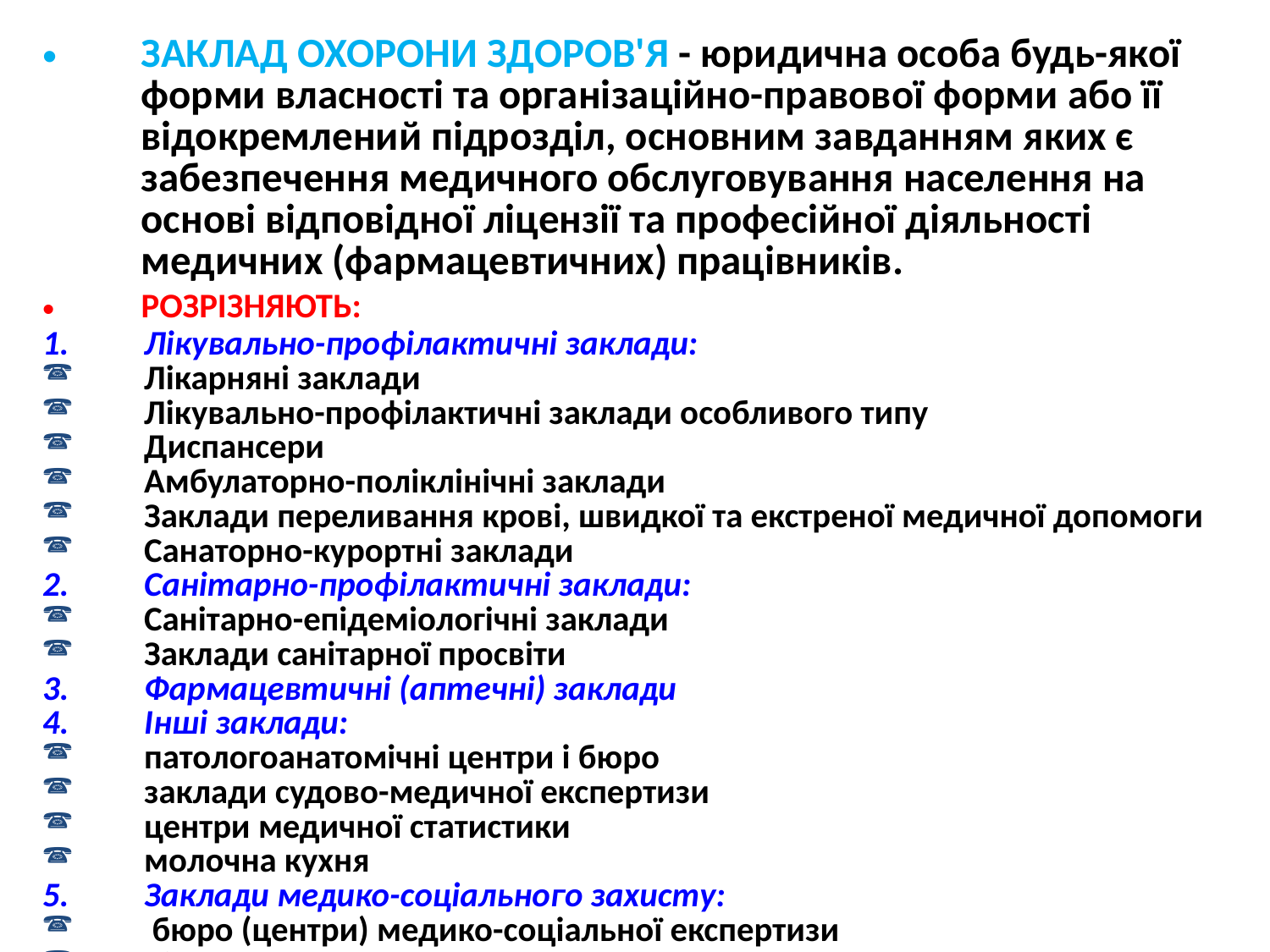

ЗАКЛАД ОХОРОНИ ЗДОРОВ'Я - юридична особа будь-якої форми власності та організаційно-правової форми або її відокремлений підрозділ, основним завданням яких є забезпечення медичного обслуговування населення на основі відповідної ліцензії та професійної діяльності медичних (фармацевтичних) працівників.
РОЗРІЗНЯЮТЬ:
Лікувально-профілактичні заклади:
Лікарняні заклади
Лікувально-профілактичні заклади особливого типу
Диспансери
Амбулаторно-поліклінічні заклади
Заклади переливання крові, швидкої та екстреної медичної допомоги
Санаторно-курортні заклади
Санітарно-профілактичні заклади:
Санітарно-епідеміологічні заклади
Заклади санітарної просвіти
Фармацевтичні (аптечні) заклади
Інші заклади:
патологоанатомічні центри і бюро
заклади судово-медичної експертизи
центри медичної статистики
молочна кухня
Заклади медико-соціального захисту:
 бюро (центри) медико-соціальної експертизи
 будинок дитини